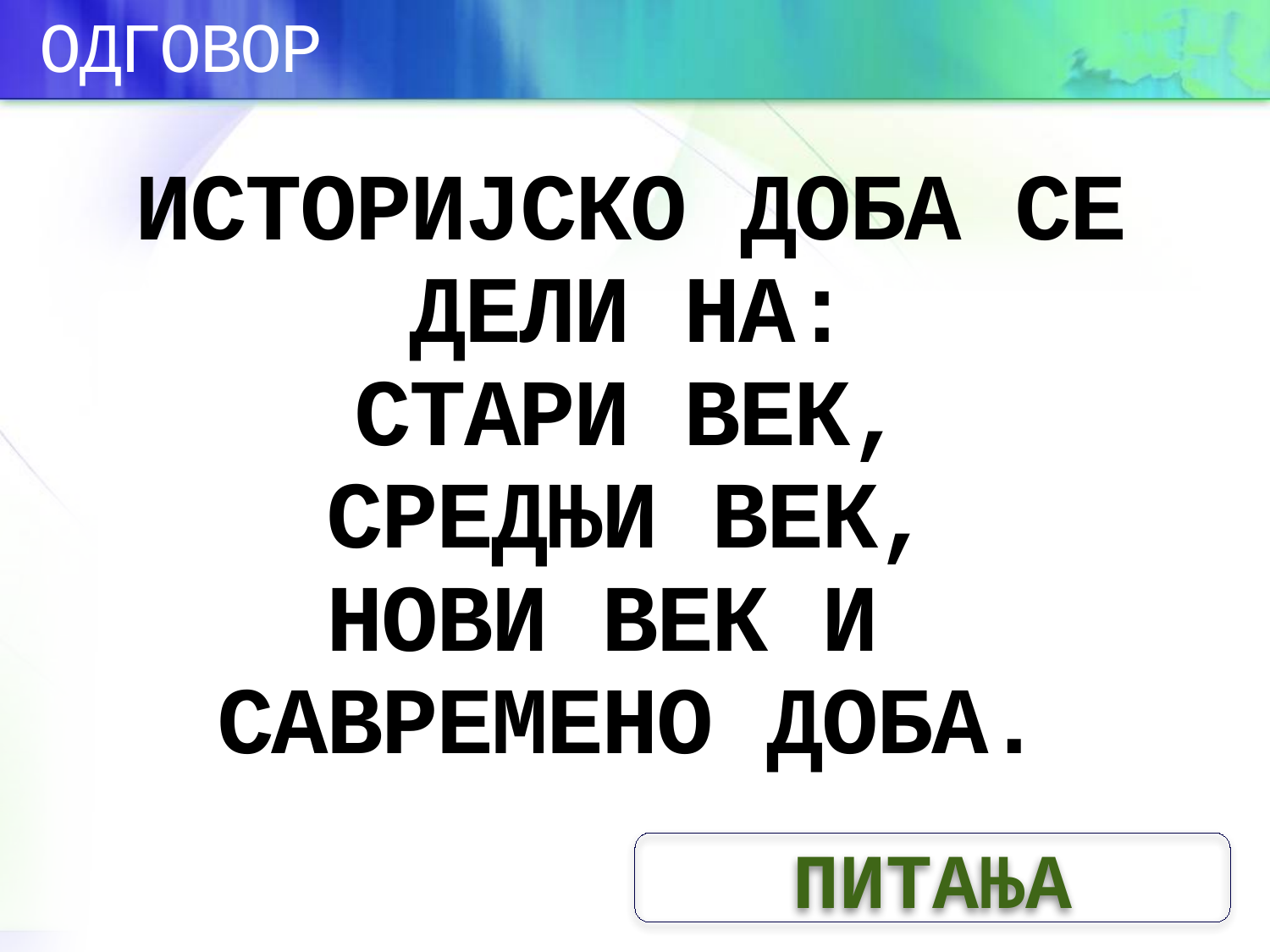

ОДГОВОР
# ИСТОРИЈСКО ДОБА СЕ ДЕЛИ НА: СТАРИ ВЕК, СРЕДЊИ ВЕК, НОВИ ВЕК И САВРЕМЕНО ДОБА.
ПИТАЊА